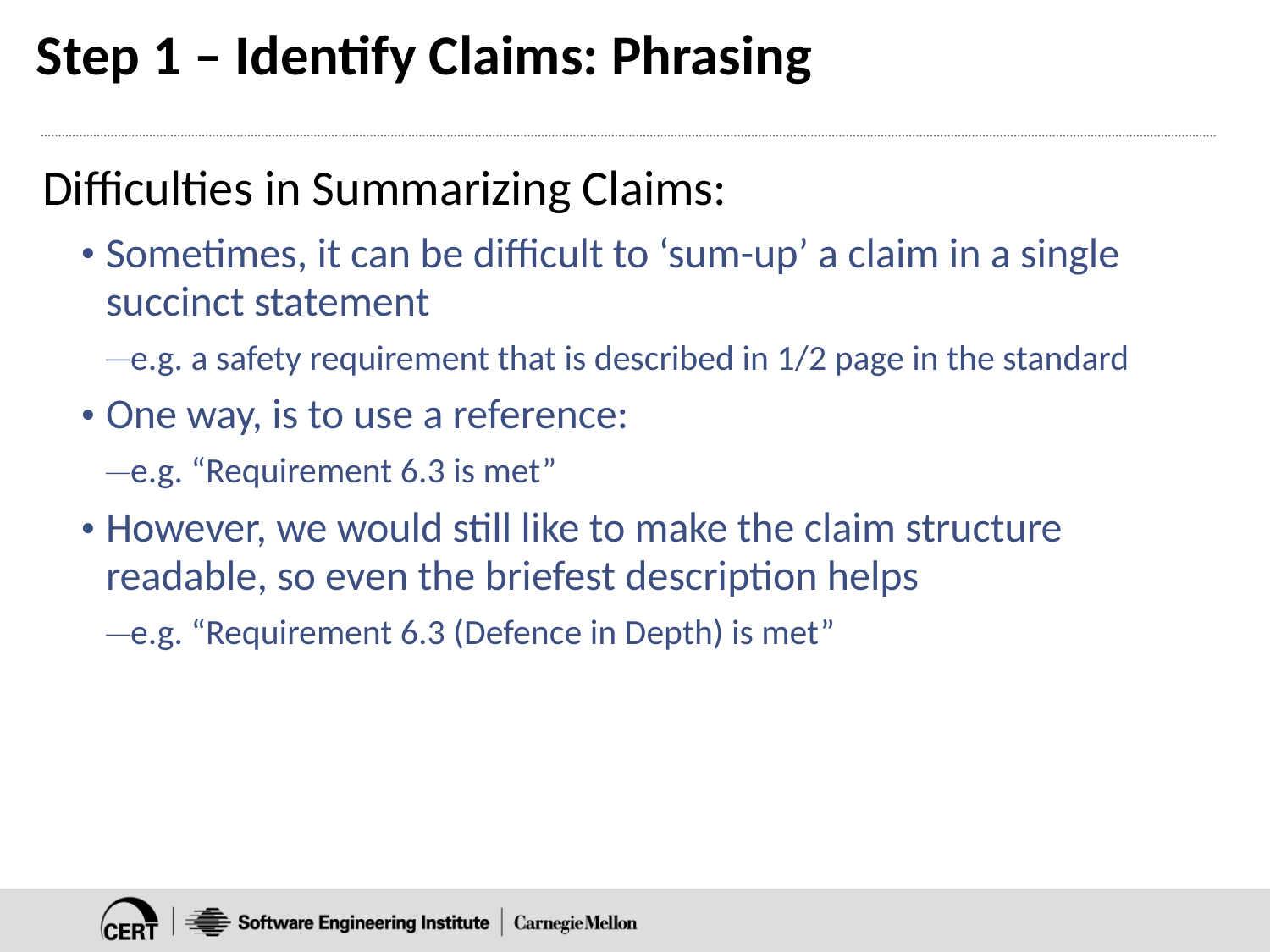

# Step 1 – Identify Claims: Phrasing
Difficulties in Summarizing Claims:
Sometimes, it can be difficult to ‘sum-up’ a claim in a single succinct statement
e.g. a safety requirement that is described in 1/2 page in the standard
One way, is to use a reference:
e.g. “Requirement 6.3 is met”
However, we would still like to make the claim structure readable, so even the briefest description helps
e.g. “Requirement 6.3 (Defence in Depth) is met”